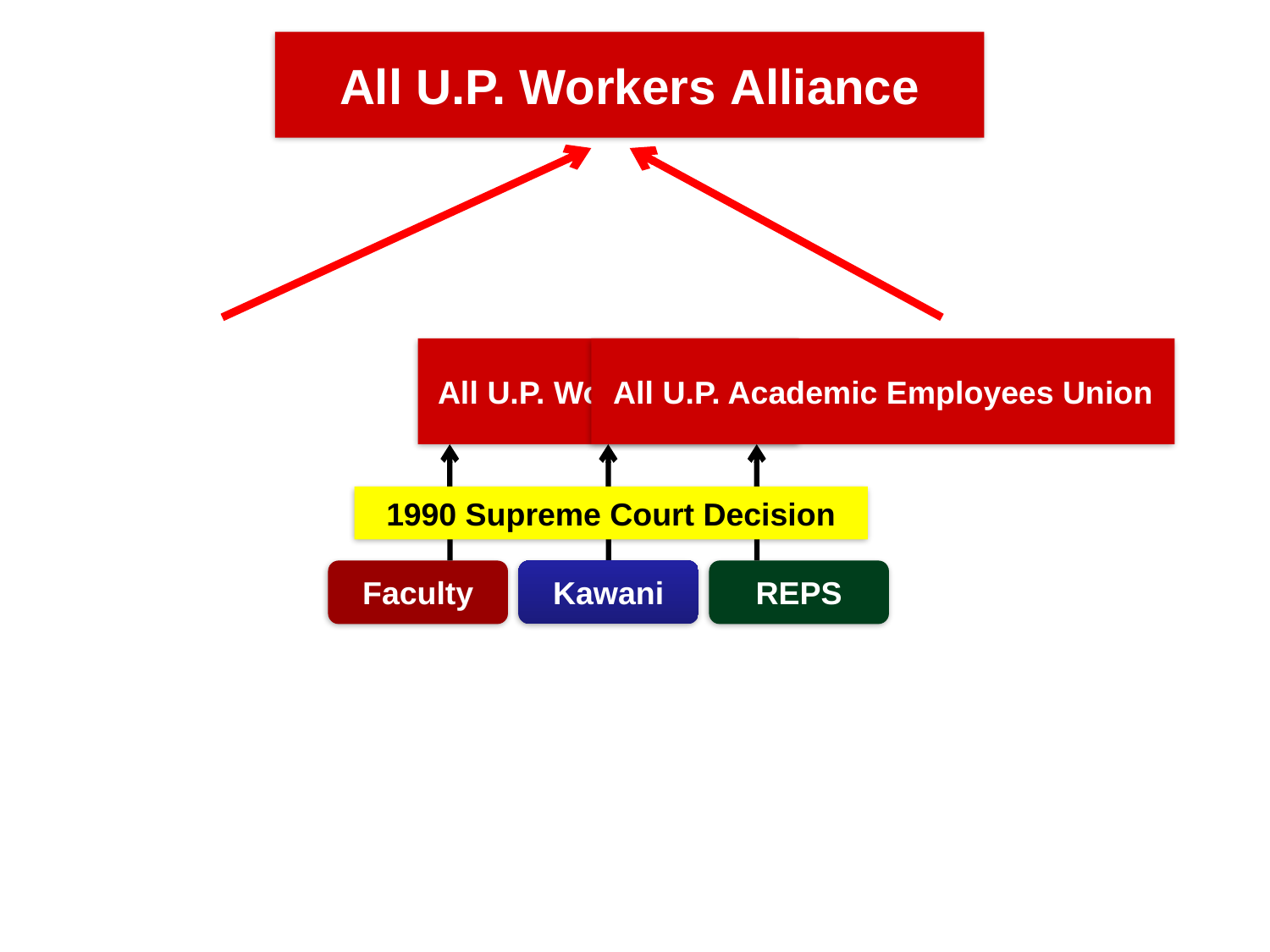

All U.P. Workers Alliance
All U.P. Workers Union
All U.P. Academic Employees Union
1990 Supreme Court Decision
Faculty
Kawani
REPS